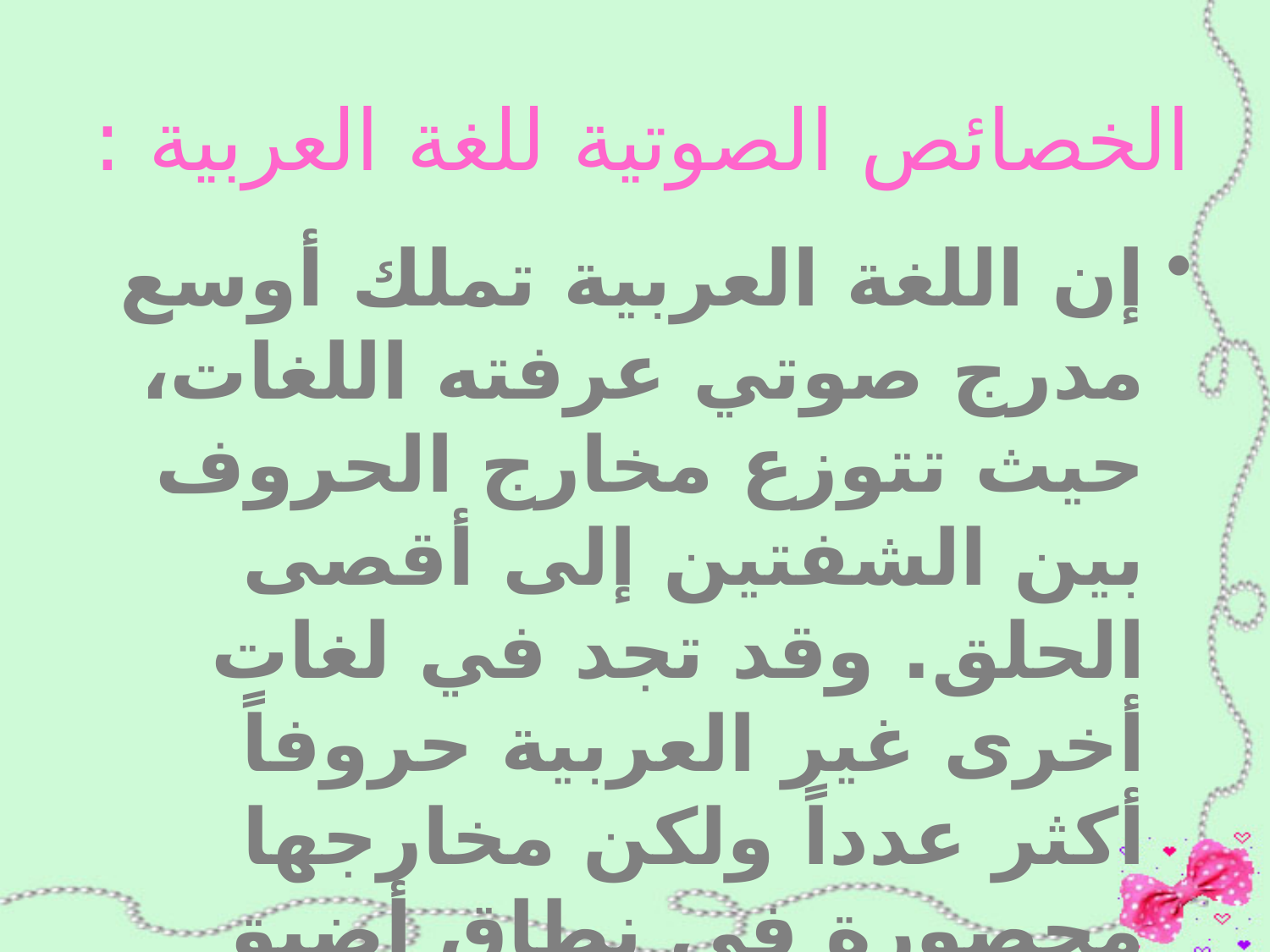

# الخصائص الصوتية للغة العربية :
إن اللغة العربية تملك أوسع مدرج صوتي عرفته اللغات، حيث تتوزع مخارج الحروف بين الشفتين إلى أقصى الحلق. وقد تجد في لغات أخرى غير العربية حروفاً أكثر عدداً ولكن مخارجها محصورة في نطاق أضيق ومدرج أقصر، كأن تكون مجتمعة متكاثرة في الشفتين وما والاهما من الفم أو الخيشوم في اللغات الكثيرة الغنة ( الفرنسية مثلاً)، أو تجدها متزاحمة من جهة الحلق.